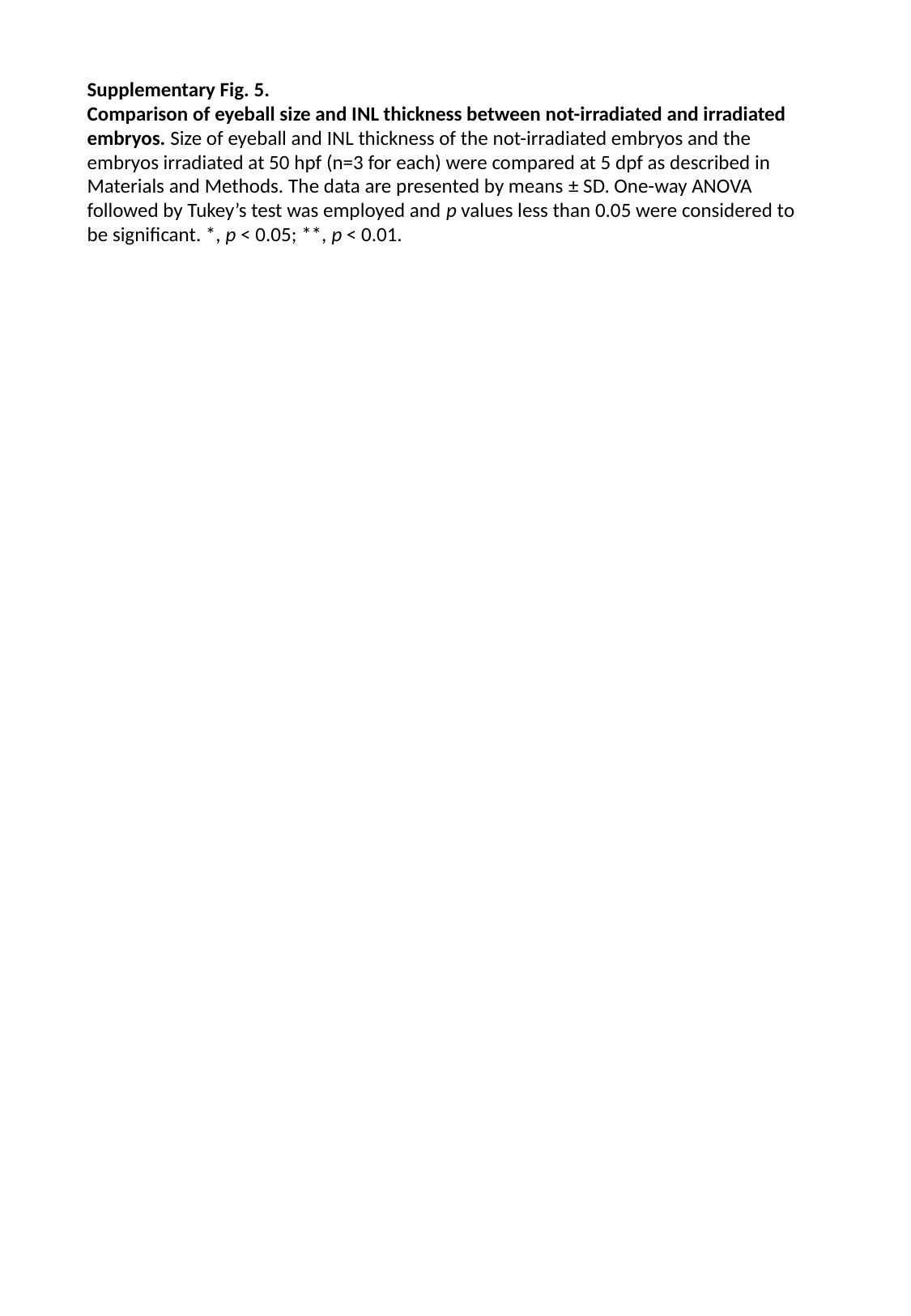

Supplementary Fig. 5.
Comparison of eyeball size and INL thickness between not-irradiated and irradiated embryos. Size of eyeball and INL thickness of the not-irradiated embryos and the embryos irradiated at 50 hpf (n=3 for each) were compared at 5 dpf as described in Materials and Methods. The data are presented by means ± SD. One-way ANOVA followed by Tukey’s test was employed and p values less than 0.05 were considered to be significant. *, p < 0.05; **, p < 0.01.